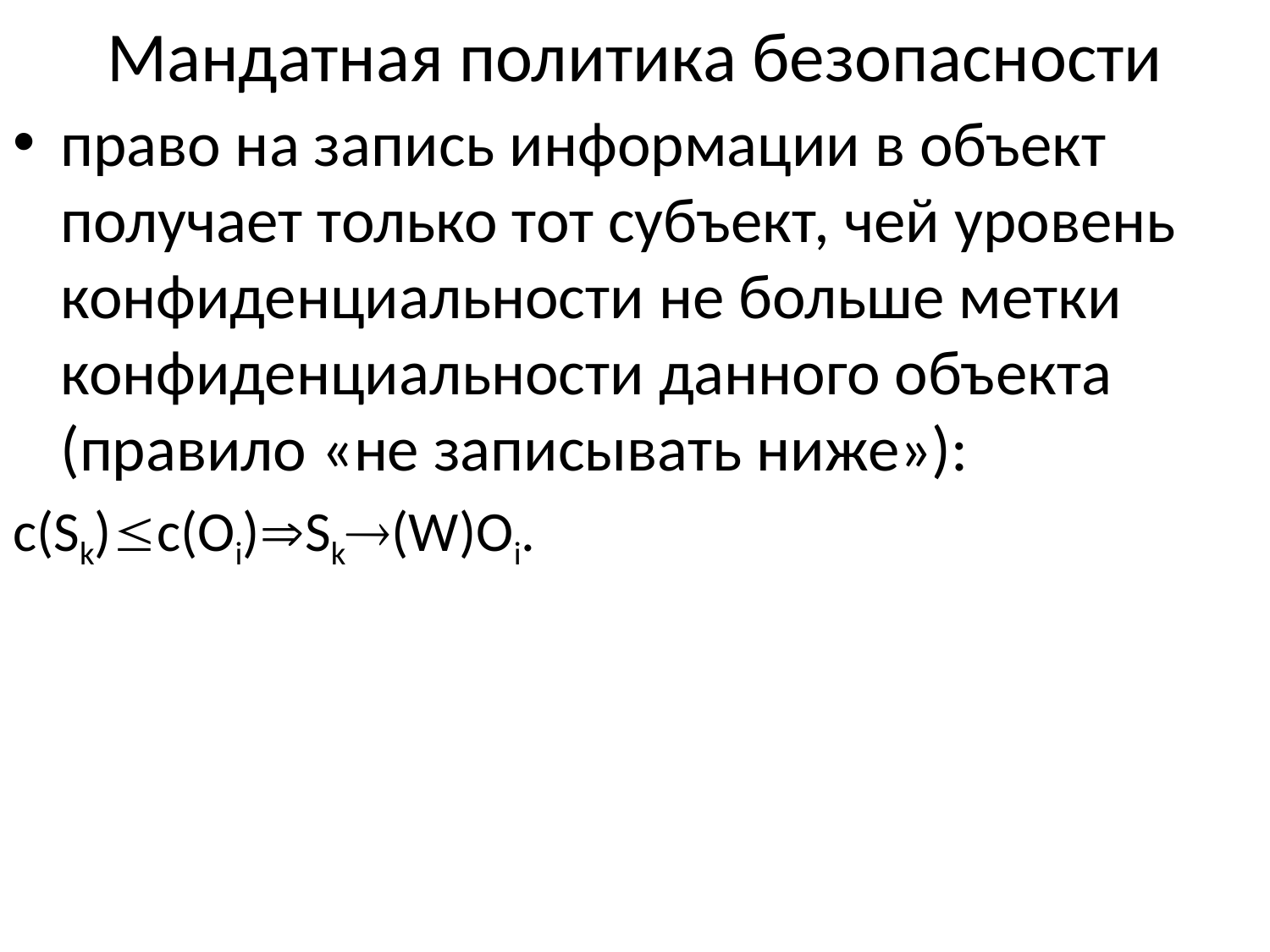

# Мандатная политика безопасности
право на запись информации в объект получает только тот субъект, чей уровень конфиденциальности не больше метки конфиденциальности данного объекта (правило «не записывать ниже»):
c(Sk)≤c(Oi)⇒Sk→(W)Oi.